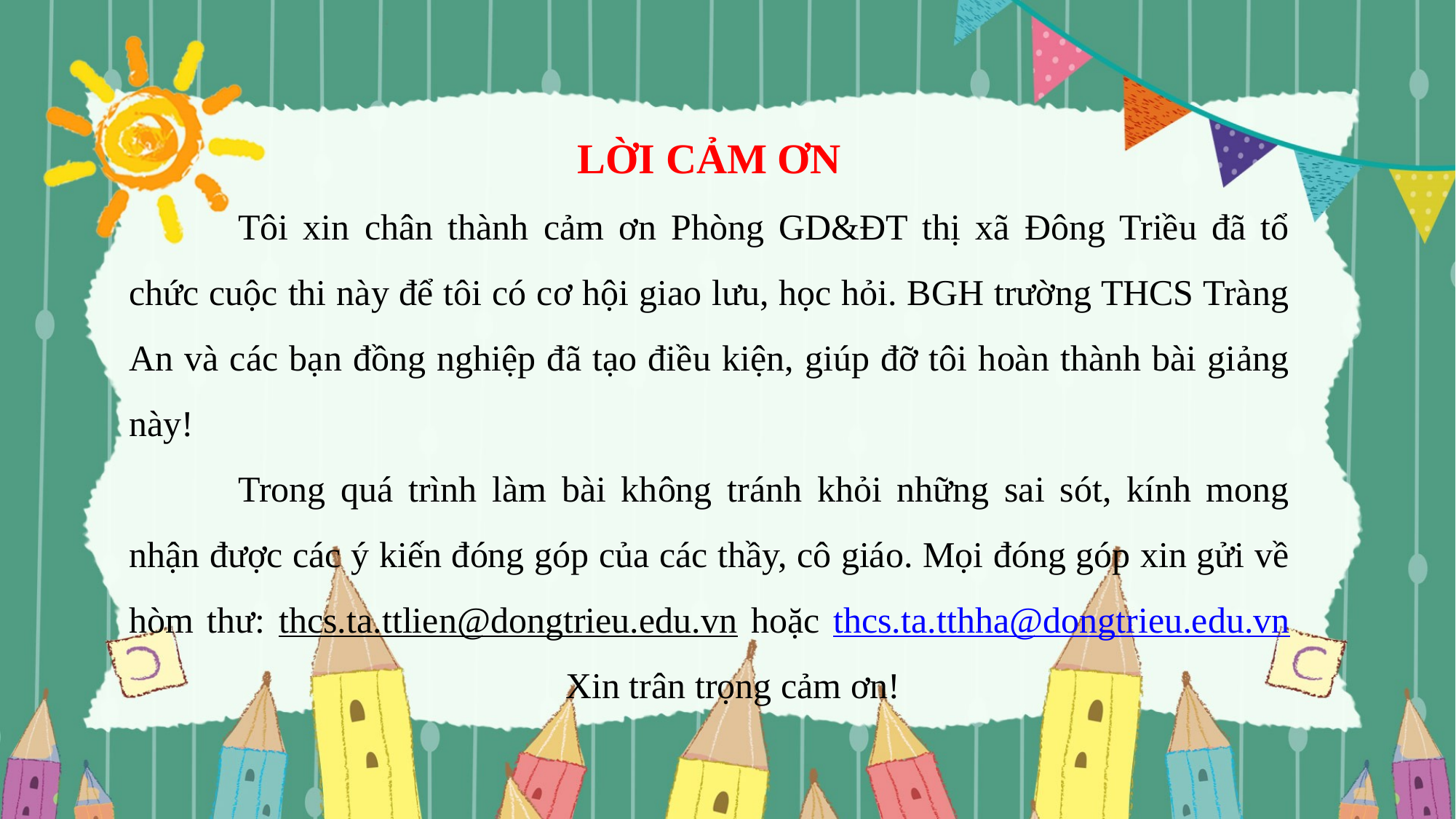

LỜI CẢM ƠN
	Tôi xin chân thành cảm ơn Phòng GD&ĐT thị xã Đông Triều đã tổ chức cuộc thi này để tôi có cơ hội giao lưu, học hỏi. BGH trường THCS Tràng An và các bạn đồng nghiệp đã tạo điều kiện, giúp đỡ tôi hoàn thành bài giảng này!
	Trong quá trình làm bài không tránh khỏi những sai sót, kính mong nhận được các ý kiến đóng góp của các thầy, cô giáo. Mọi đóng góp xin gửi về hòm thư: thcs.ta.ttlien@dongtrieu.edu.vn hoặc thcs.ta.tthha@dongtrieu.edu.vn	 	  		Xin trân trọng cảm ơn!